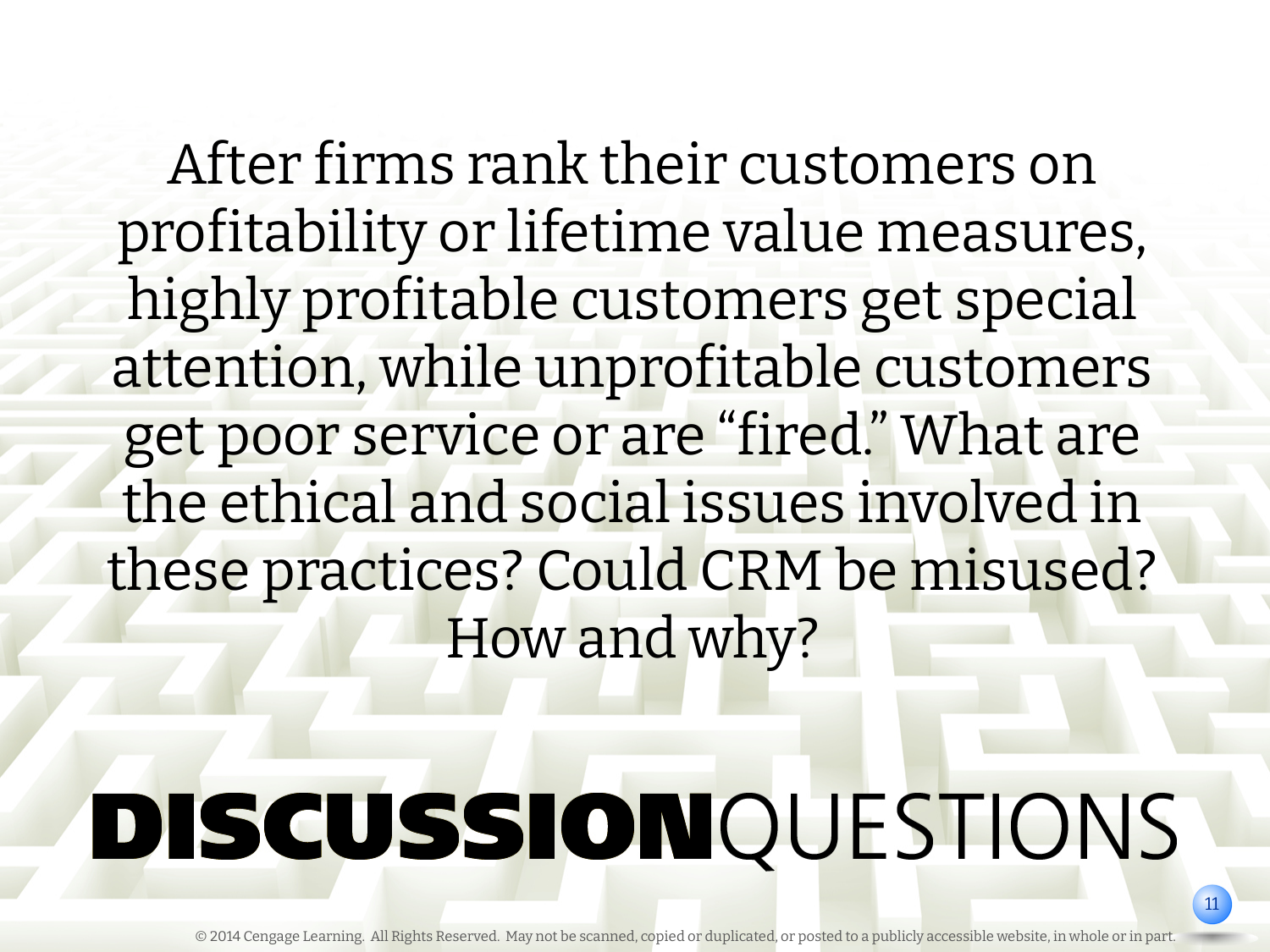

After firms rank their customers on profitability or lifetime value measures, highly profitable customers get special attention, while unprofitable customers get poor service or are “fired.” What are the ethical and social issues involved in these practices? Could CRM be misused? How and why?
11